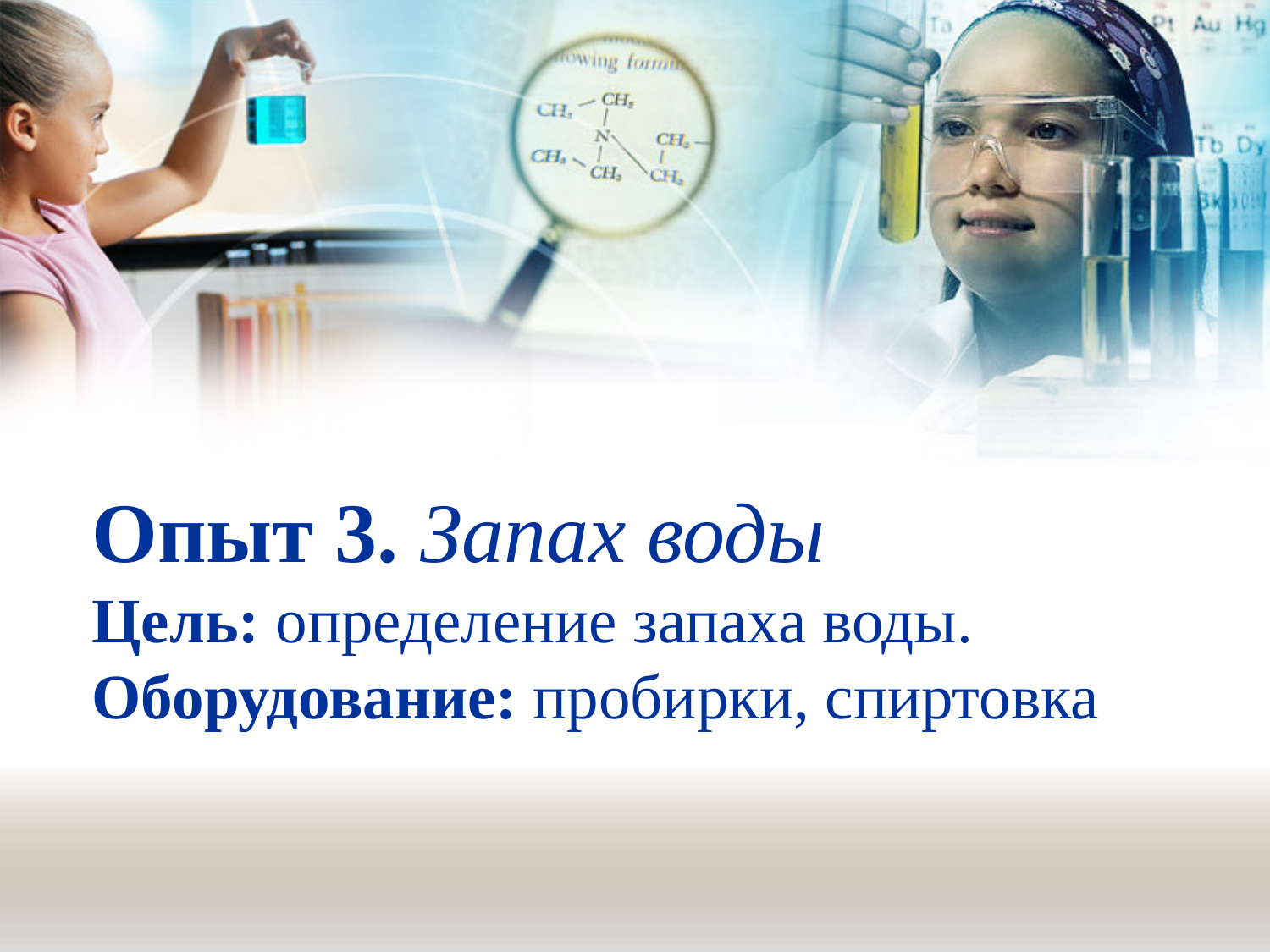

# Опыт 3. Запах воды Цель: определение запаха воды. Оборудование: пробирки, спиртовка